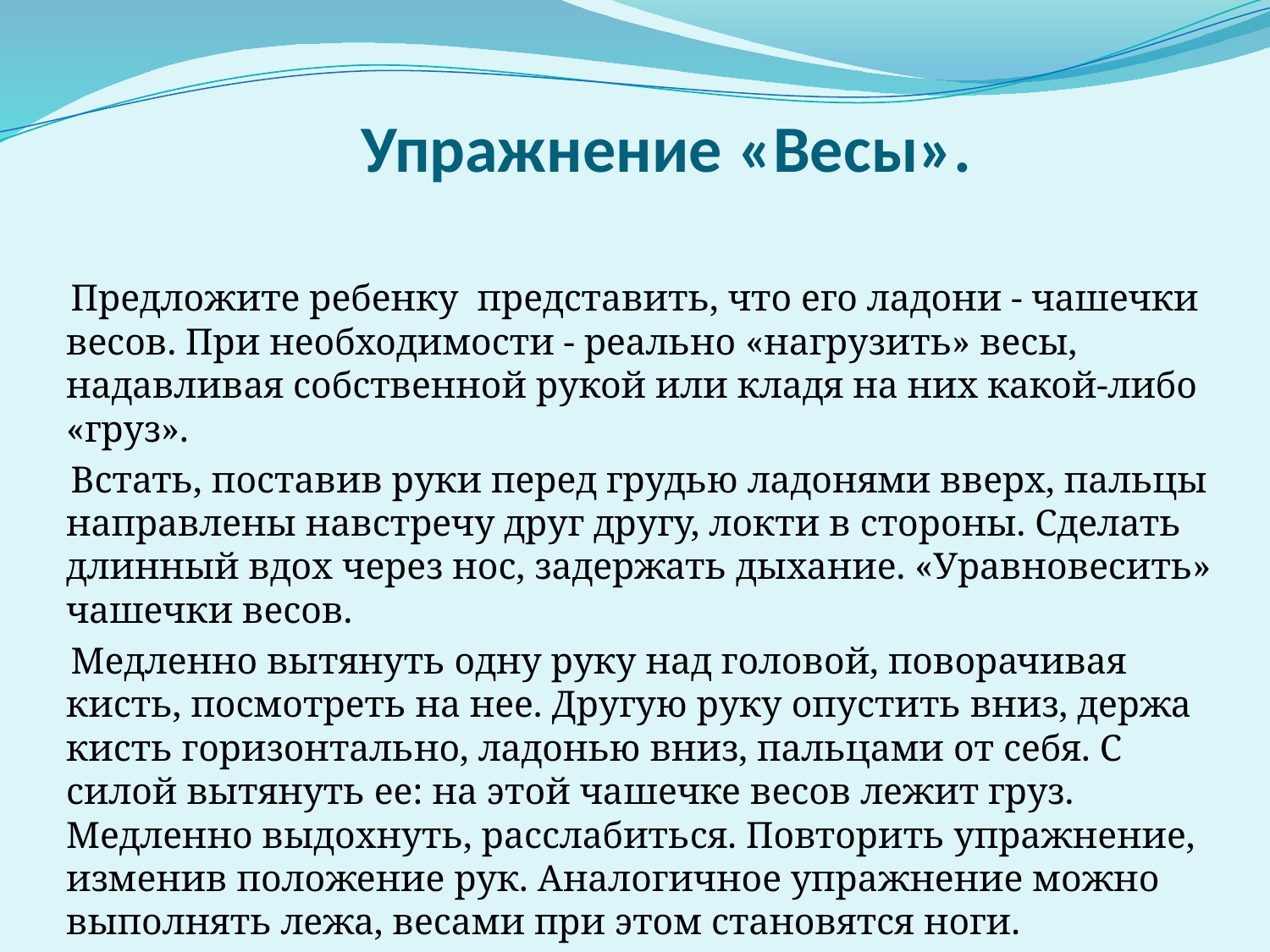

# Упражнение «Весы».
    Предложите ребенку  представить, что его ладони - чашечки весов. При необходимости - реально «нагрузить» весы, надавливая собственной рукой или кладя на них какой-либо «груз».
    Встать, поставив руки перед грудью ладонями вверх, пальцы направлены навстречу друг другу, локти в стороны. Сделать длинный вдох через нос, задержать дыхание. «Уравновесить» чашечки весов.
    Медленно вытянуть одну руку над головой, поворачивая кисть, по­смотреть на нее. Другую руку опустить вниз, держа кисть горизонталь­но, ладонью вниз, пальцами от себя. С силой вытянуть ее: на этой ча­шечке весов лежит груз. Медленно выдохнуть, расслабиться. Повторить упражнение, изменив положение рук. Аналогичное упражнение можно выполнять лежа, весами при этом становятся ноги.